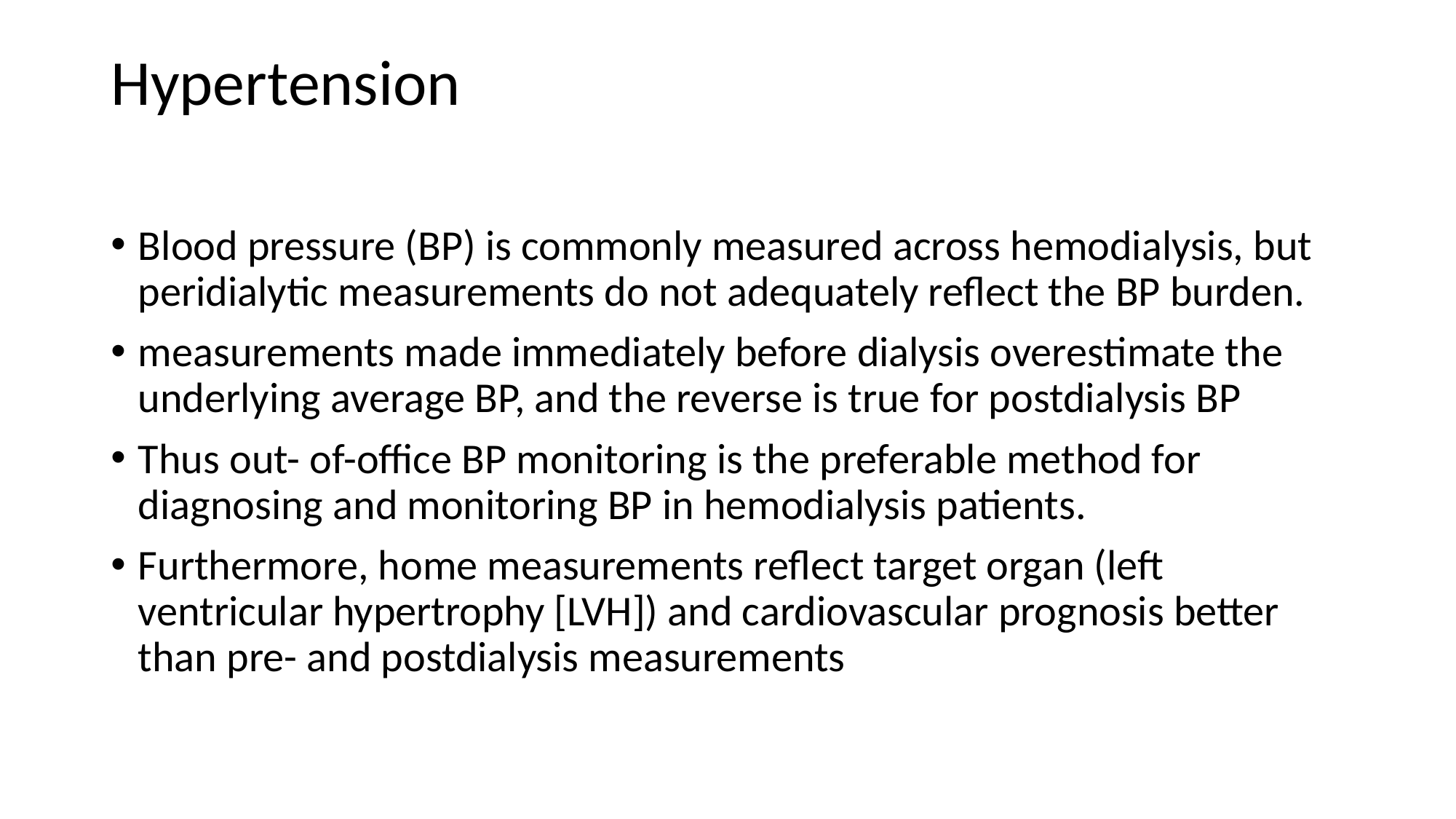

# Hypertension
Blood pressure (BP) is commonly measured across hemodialysis, but peridialytic measurements do not adequately reflect the BP burden.
measurements made immediately before dialysis overestimate the underlying average BP, and the reverse is true for postdialysis BP
Thus out- of-office BP monitoring is the preferable method for diagnosing and monitoring BP in hemodialysis patients.
Furthermore, home measurements reflect target organ (left ventricular hypertrophy [LVH]) and cardiovascular prognosis better than pre- and postdialysis measurements